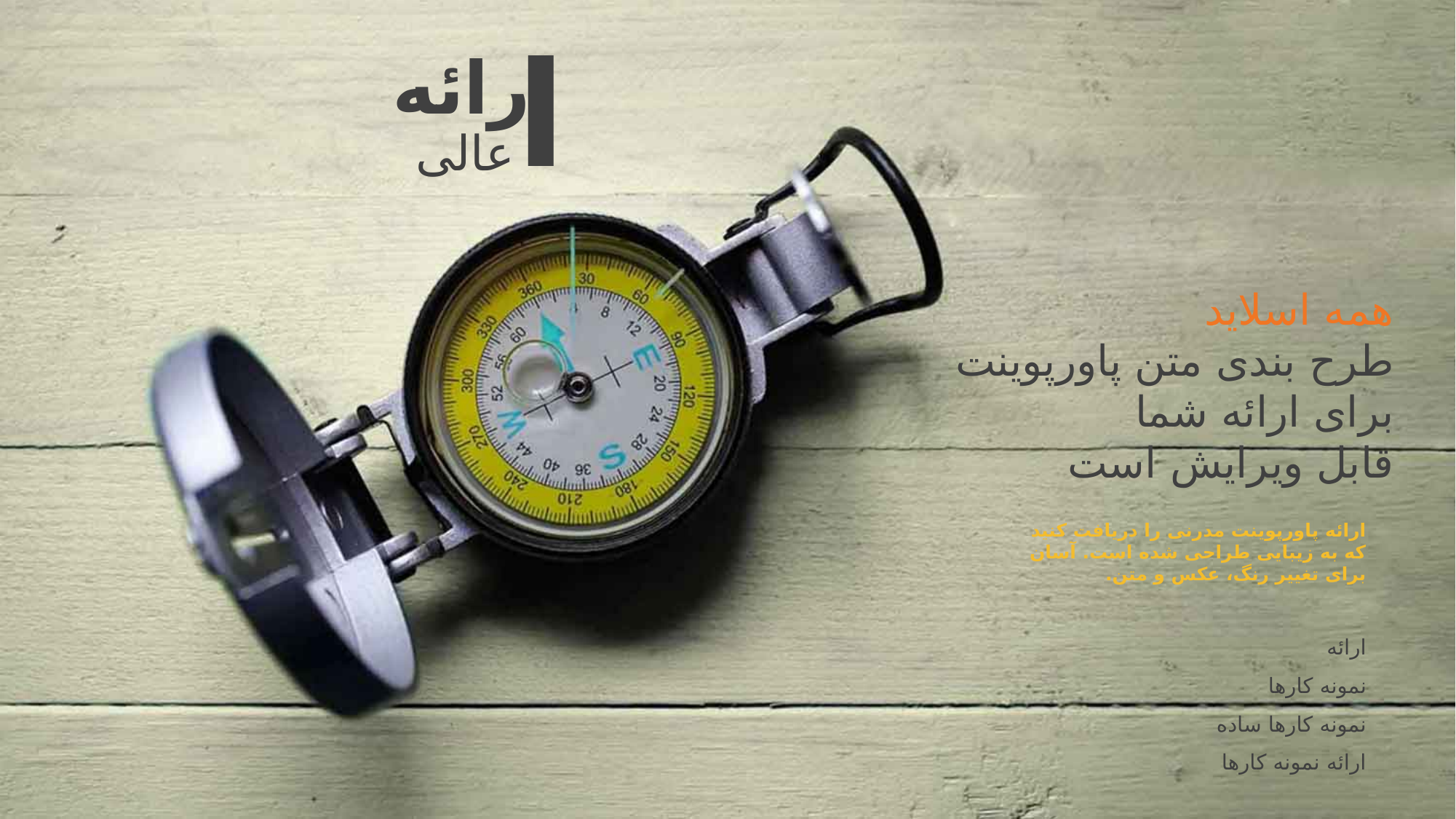

ا
رائه
عالی
همه اسلاید
طرح بندی متن پاورپوینت برای ارائه شما
قابل ویرایش است
ارائه پاورپوینت مدرنی را دریافت کنید که به زیبایی طراحی شده است. آسان برای تغییر رنگ، عکس و متن.
ارائه
نمونه کارها
نمونه کارها ساده
ارائه نمونه کارها